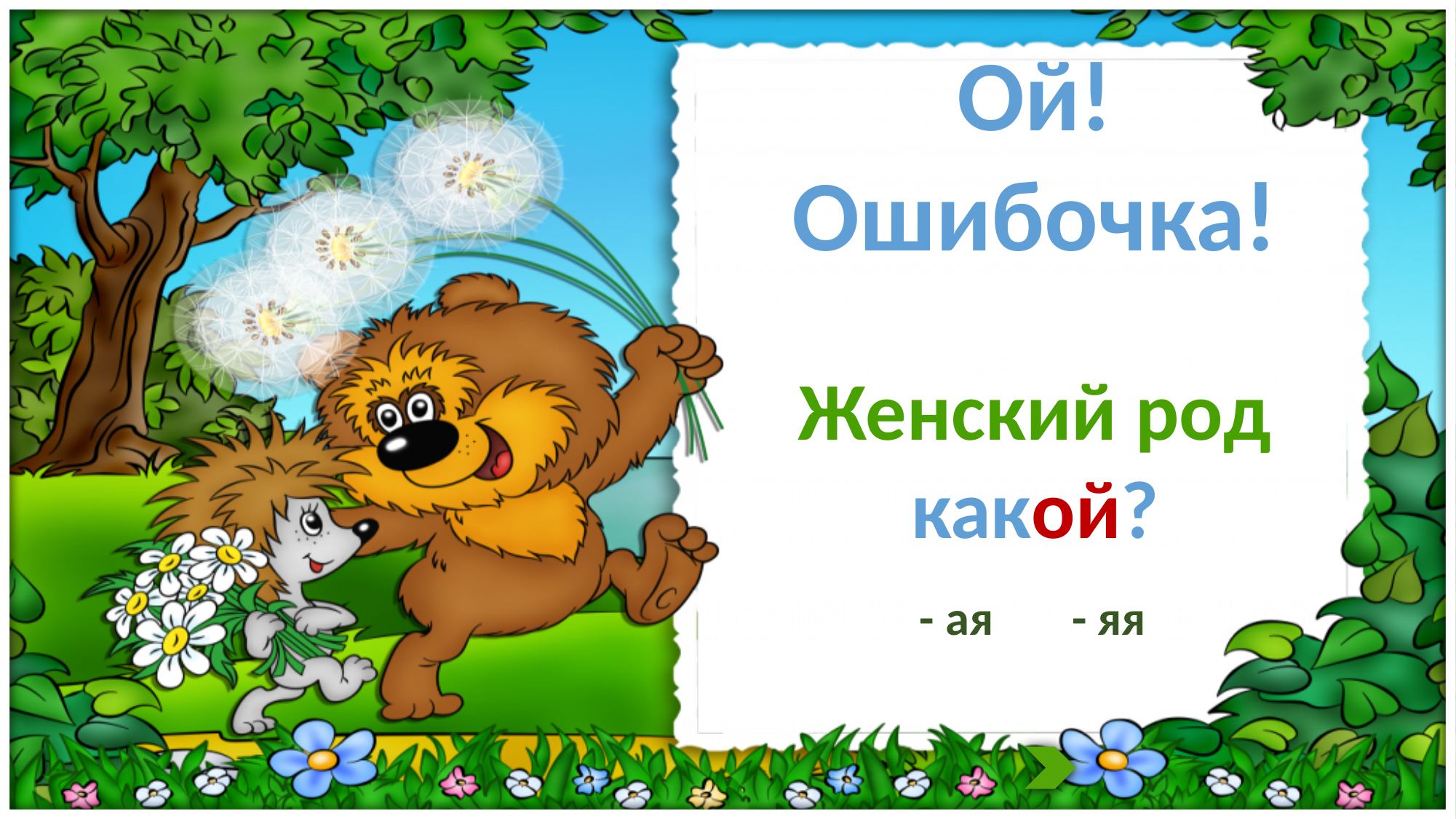

Ой!
Ошибочка!

Женский род
какой?
- ая
- яя